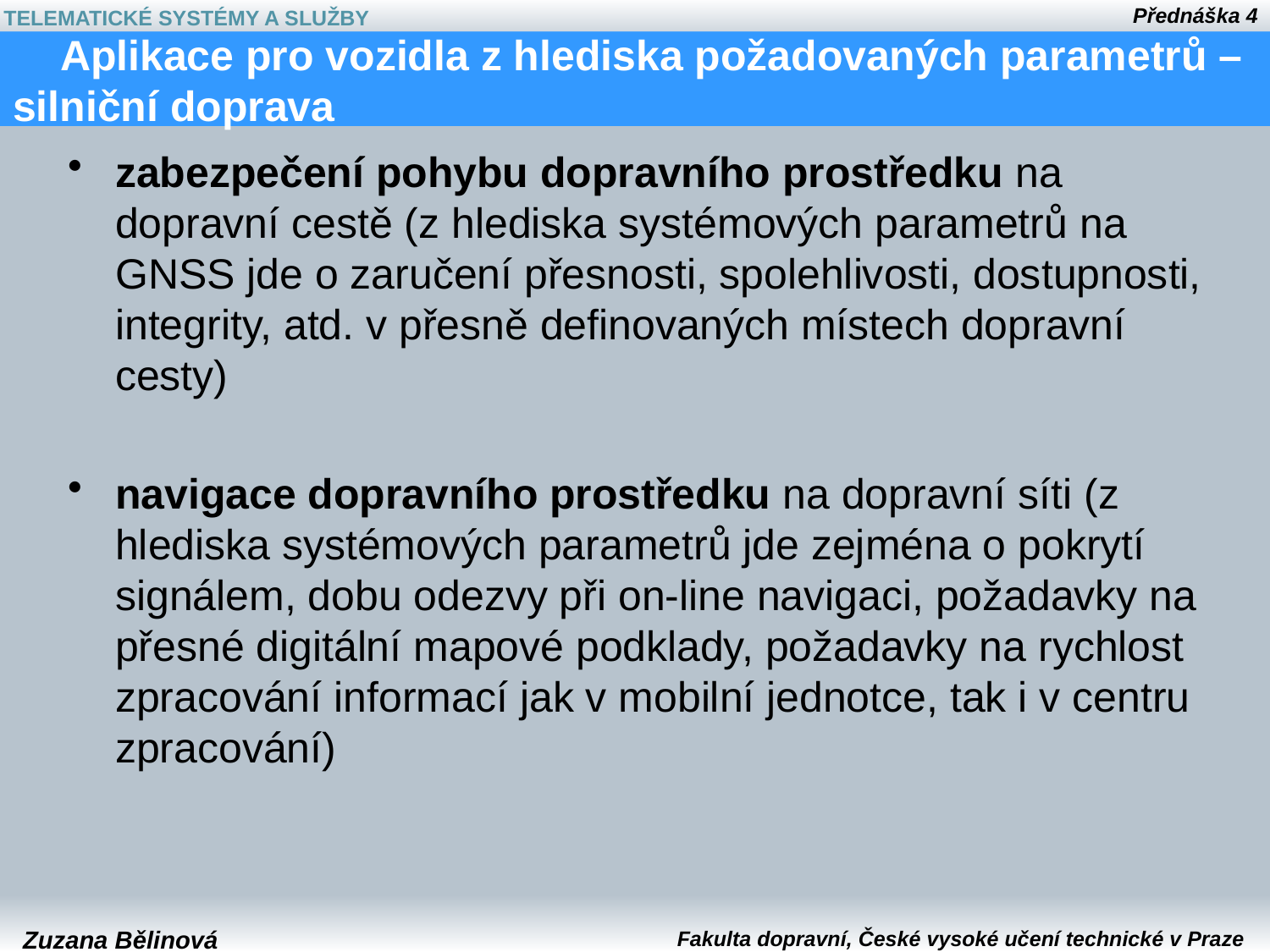

# Aplikace pro vozidla z hlediska požadovaných parametrů – silniční doprava
zabezpečení pohybu dopravního prostředku na dopravní cestě (z hlediska systémových parametrů na GNSS jde o zaručení přesnosti, spolehlivosti, dostupnosti, integrity, atd. v přesně definovaných místech dopravní cesty)

navigace dopravního prostředku na dopravní síti (z hlediska systémových parametrů jde zejména o pokrytí signálem, dobu odezvy při on-line navigaci, požadavky na přesné digitální mapové podklady, požadavky na rychlost zpracování informací jak v mobilní jednotce, tak i v centru zpracování)